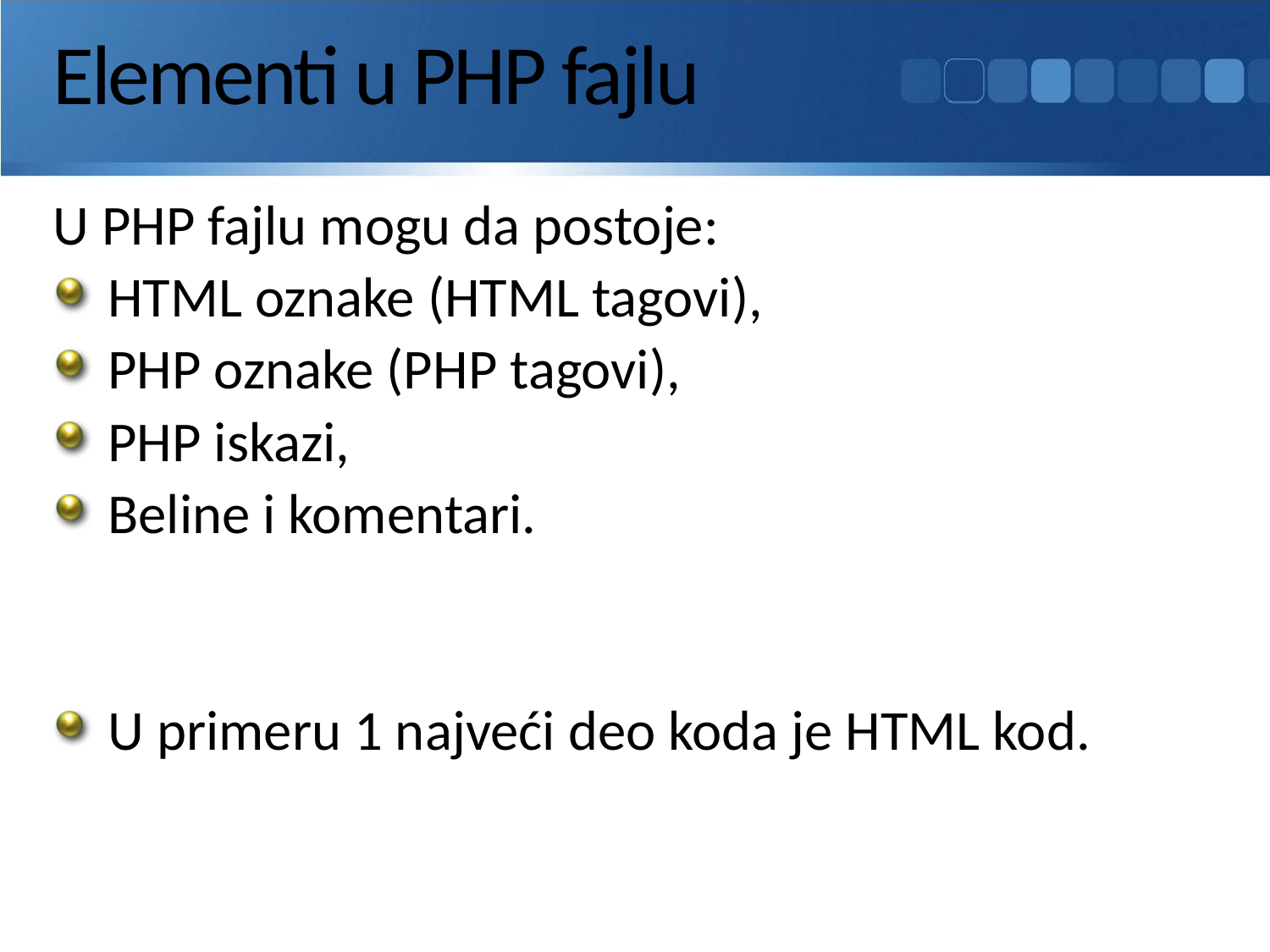

# Elementi u PHP fajlu
U PHP fajlu mogu da postoje:
HTML oznake (HTML tagovi),
PHP oznake (PHP tagovi),
PHP iskazi,
Beline i komentari.

U primeru 1 najveći deo koda je HTML kod.